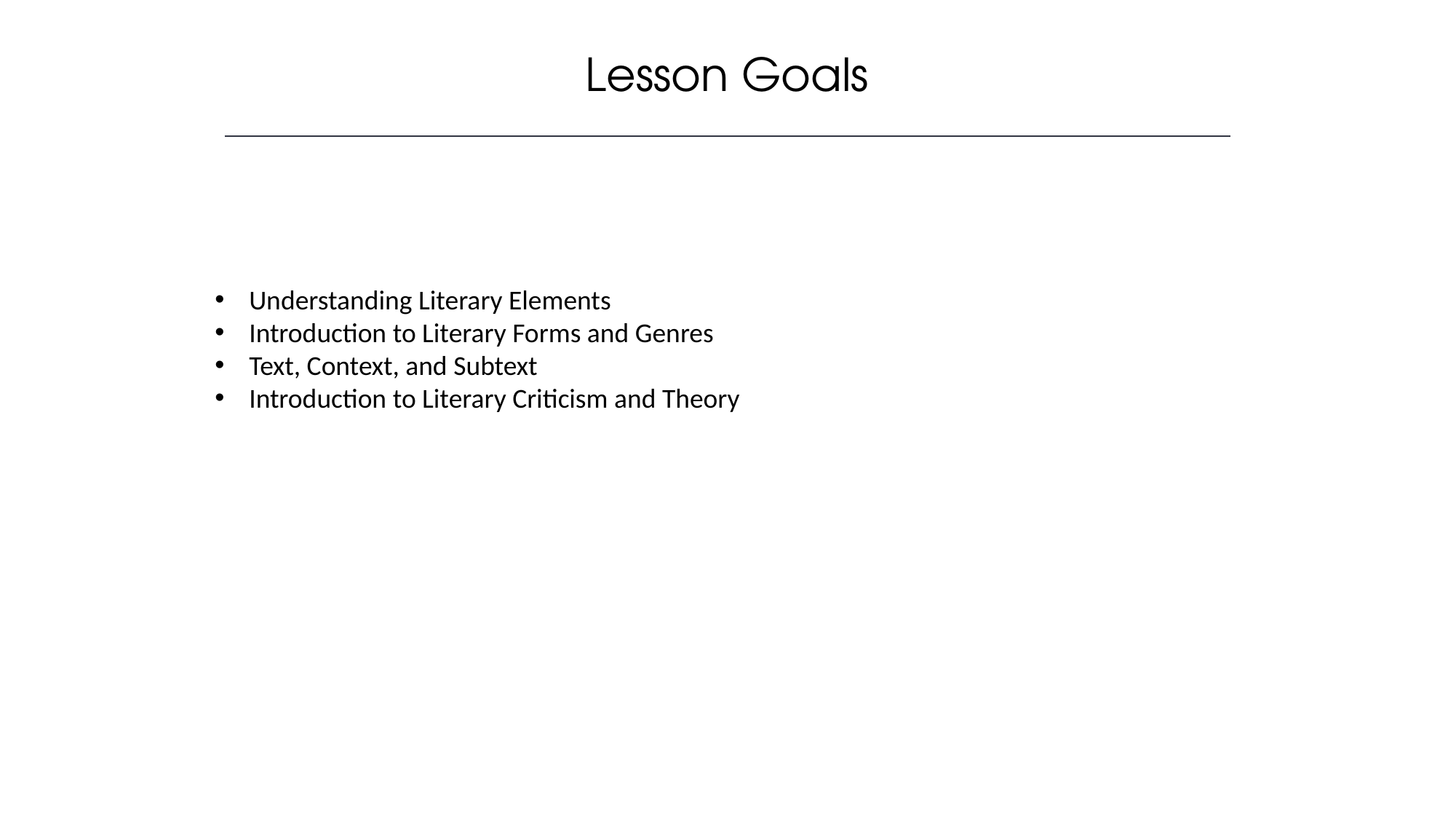

Lesson Goals
HAWKES LEARNING

Understanding Literary Elements
Introduction to Literary Forms and Genres
Text, Context, and Subtext
Introduction to Literary Criticism and Theory